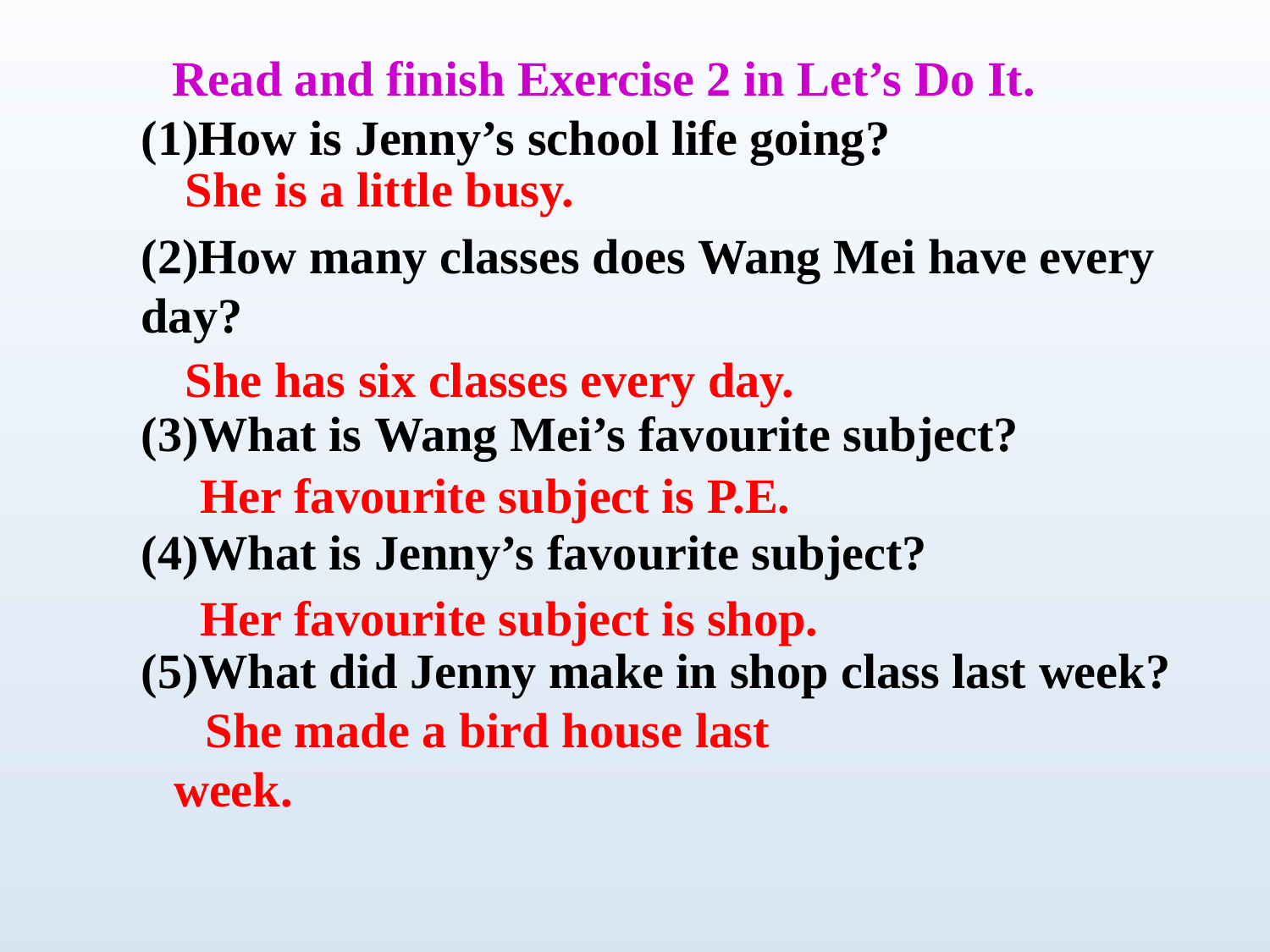

Read and finish Exercise 2 in Let’s Do It.
(1)How is Jenny’s school life going?

(2)How many classes does Wang Mei have every day?

(3)What is Wang Mei’s favourite subject?

(4)What is Jenny’s favourite subject?

(5)What did Jenny make in shop class last week?

She is a little busy.
She has six classes every day.
Her favourite subject is P.E.
Her favourite subject is shop.
She made a bird house last week.